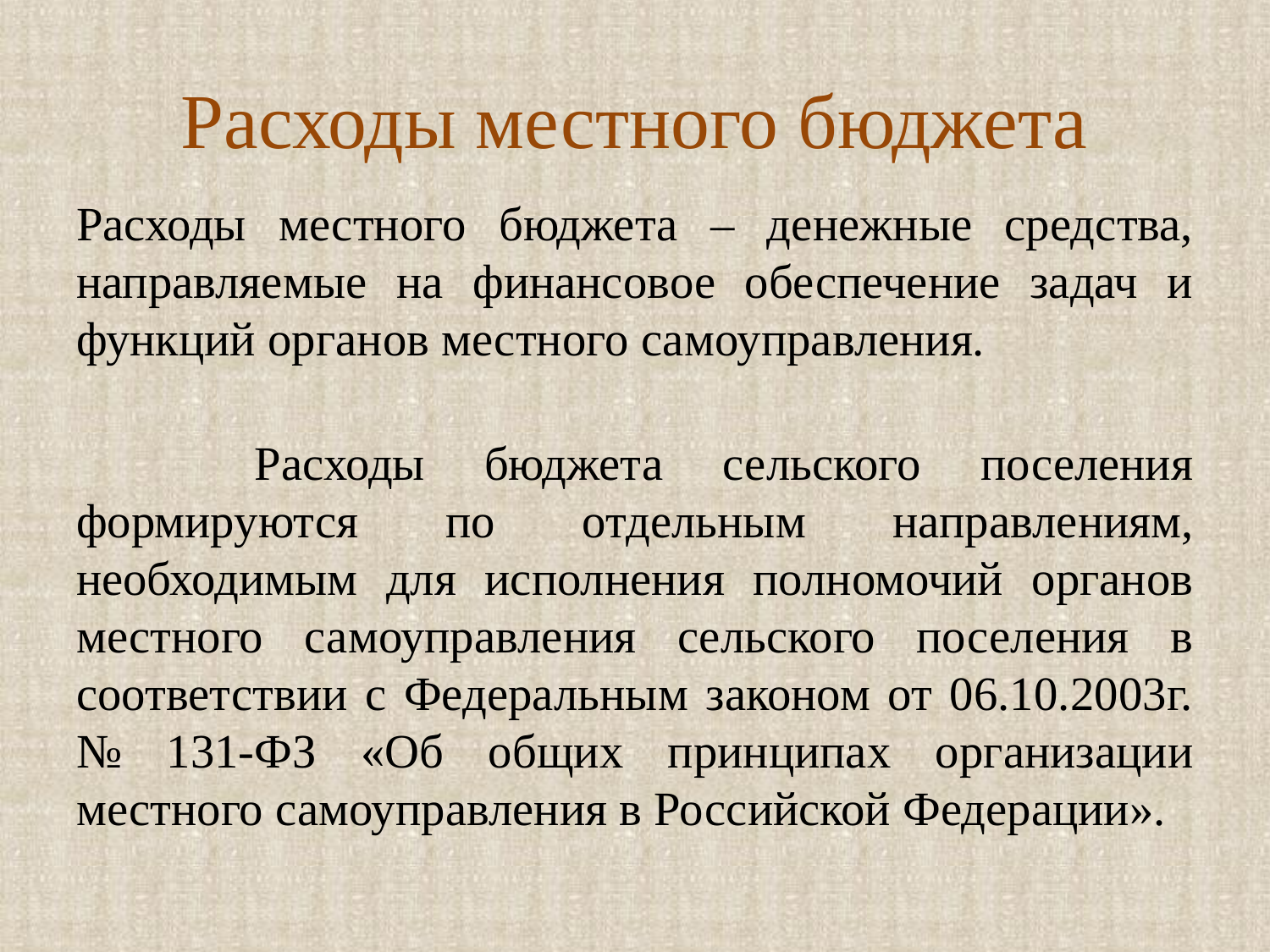

# Расходы местного бюджета
Расходы местного бюджета – денежные средства, направляемые на финансовое обеспечение задач и функций органов местного самоуправления.
   Расходы бюджета сельского поселения формируются по отдельным направлениям, необходимым для исполнения полномочий органов местного самоуправления сельского поселения в соответствии с Федеральным законом от 06.10.2003г. № 131-ФЗ «Об общих принципах организации местного самоуправления в Российской Федерации».